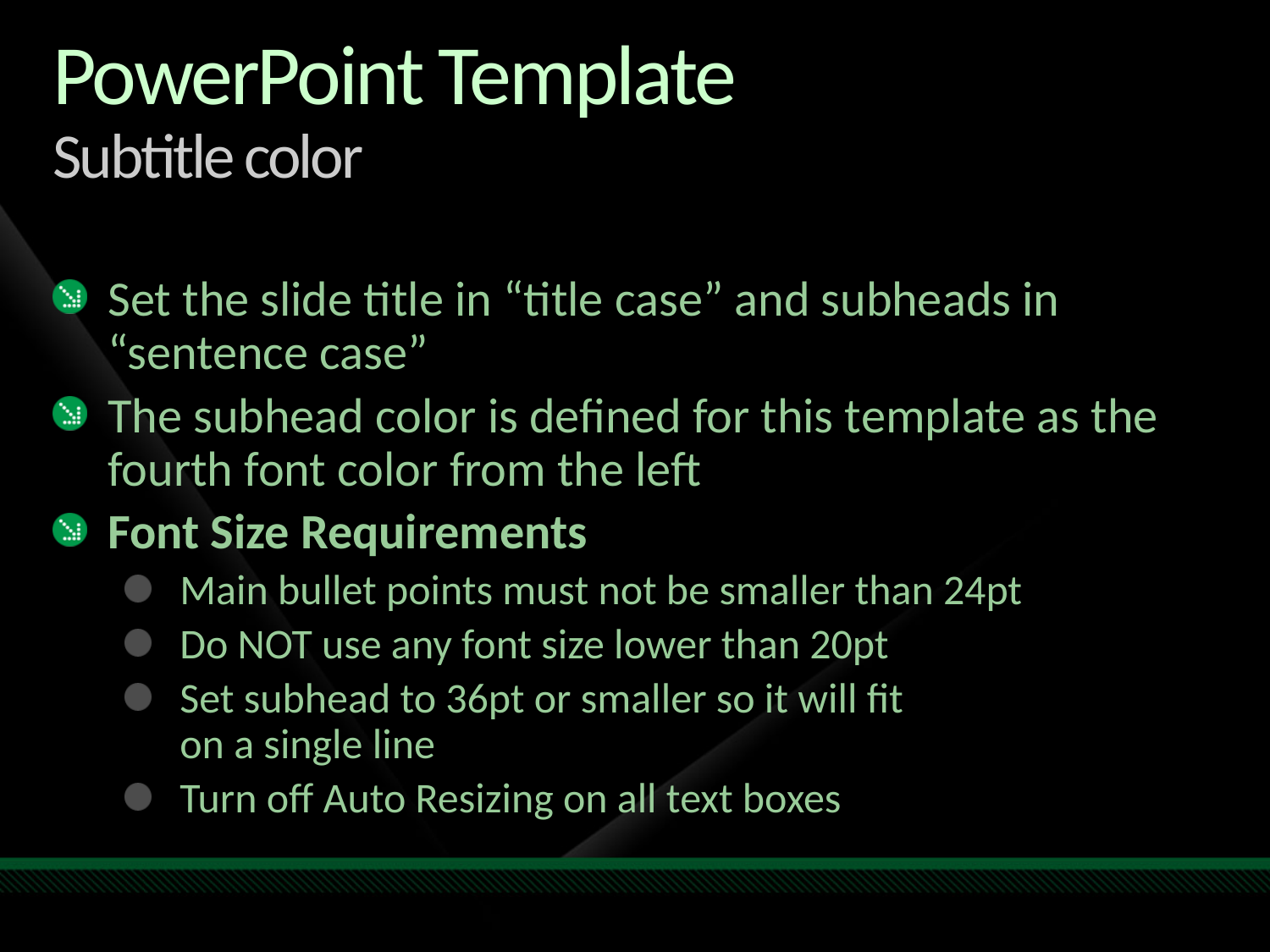

# PowerPoint Template Subtitle color

Set the slide title in “title case” and subheads in “sentence case”
The subhead color is defined for this template as the fourth font color from the left
Font Size Requirements
Main bullet points must not be smaller than 24pt
Do NOT use any font size lower than 20pt
Set subhead to 36pt or smaller so it will fit
on a single line
Turn off Auto Resizing on all text boxes